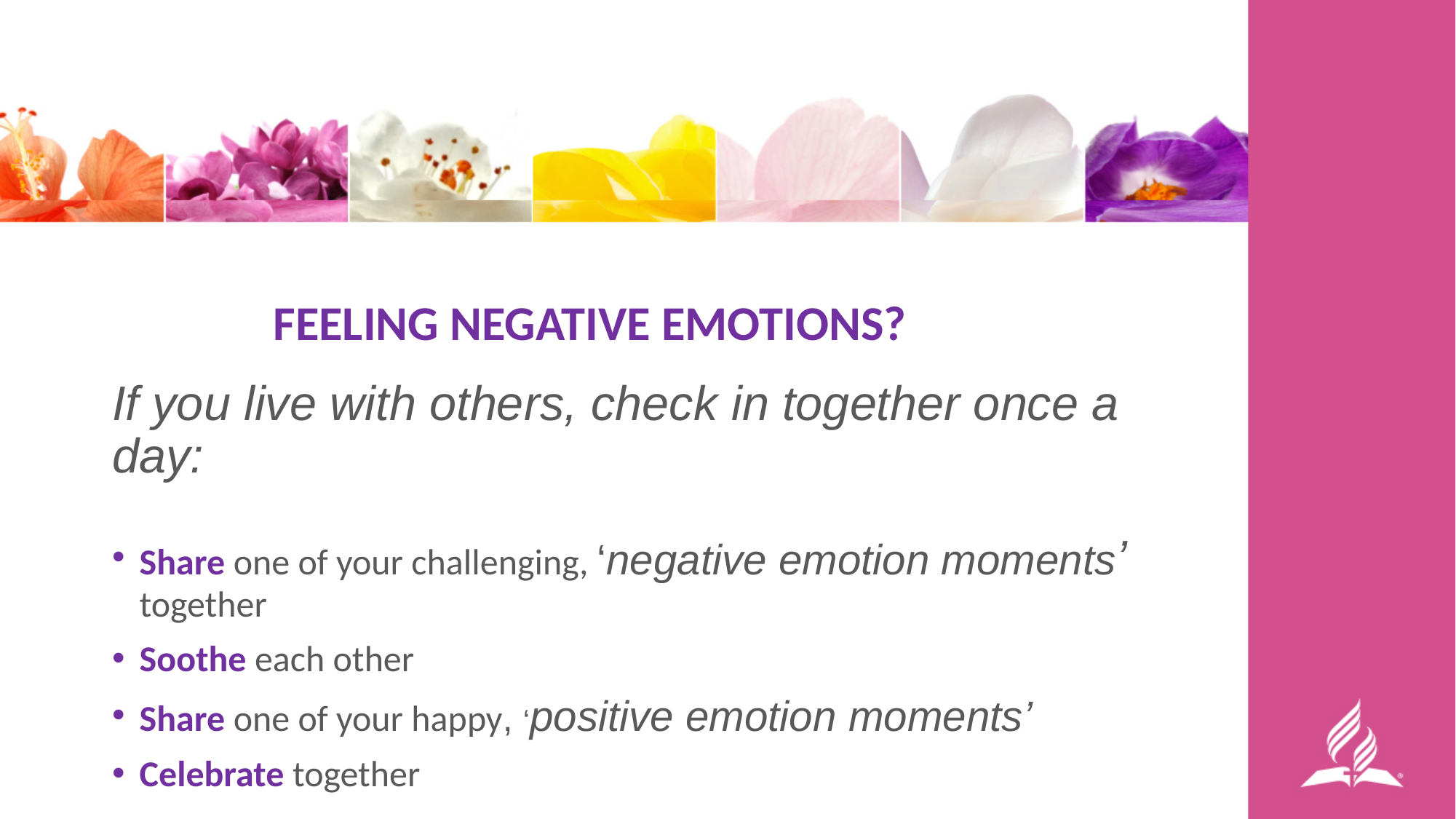

FEELING NEGATIVE EMOTIONS?
If you live with others, check in together once a day:

Share one of your challenging, ‘negative emotion moments’ together
Soothe each other
Share one of your happy, ‘positive emotion moments’
Celebrate together